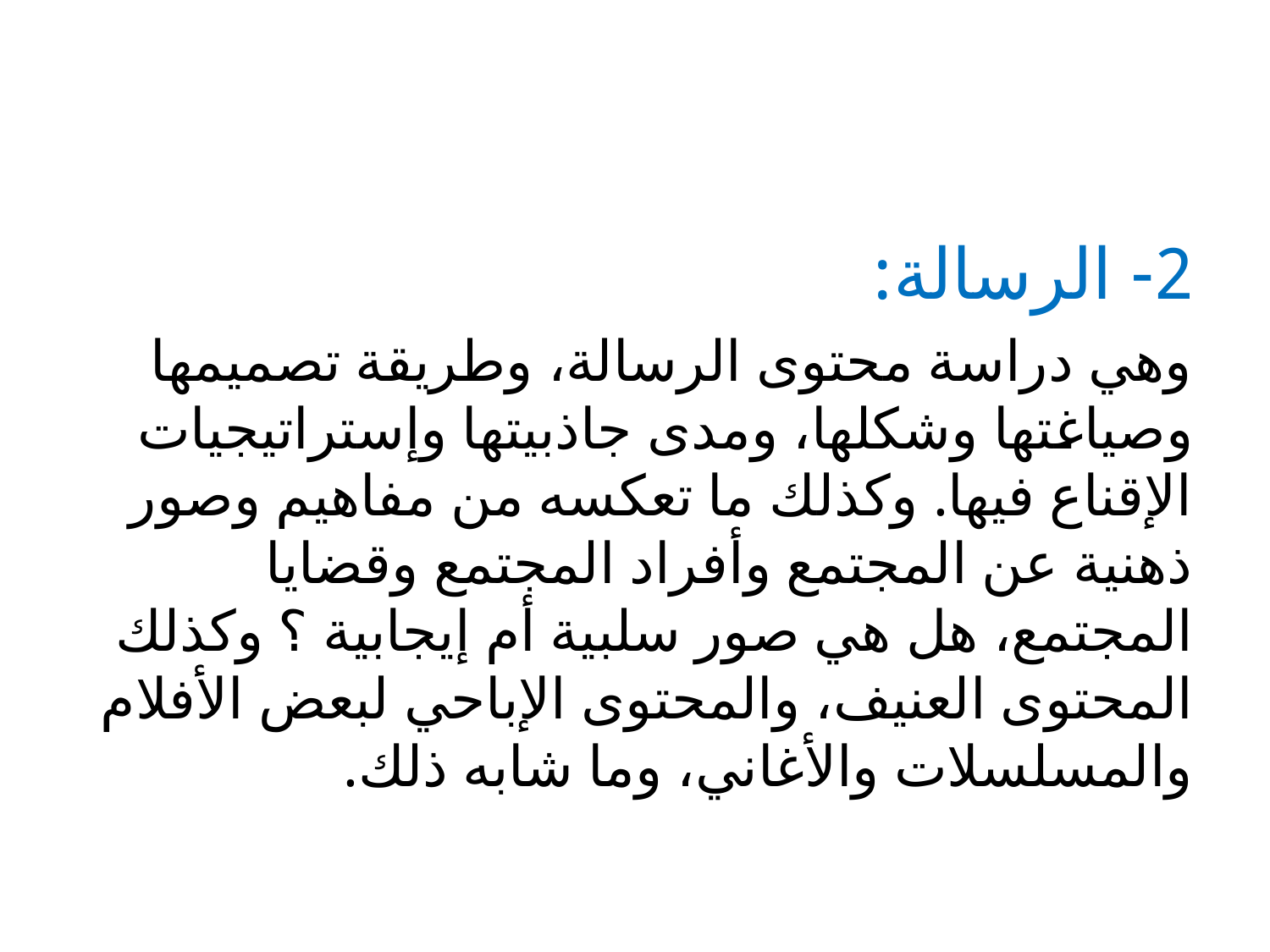

#
2- الرسالة:
وهي دراسة محتوى الرسالة، وطريقة تصميمها وصياغتها وشكلها، ومدى جاذبيتها وإستراتيجيات الإقناع فيها. وكذلك ما تعكسه من مفاهيم وصور ذهنية عن المجتمع وأفراد المجتمع وقضايا المجتمع، هل هي صور سلبية أم إيجابية ؟ وكذلك المحتوى العنيف، والمحتوى الإباحي لبعض الأفلام والمسلسلات والأغاني، وما شابه ذلك.